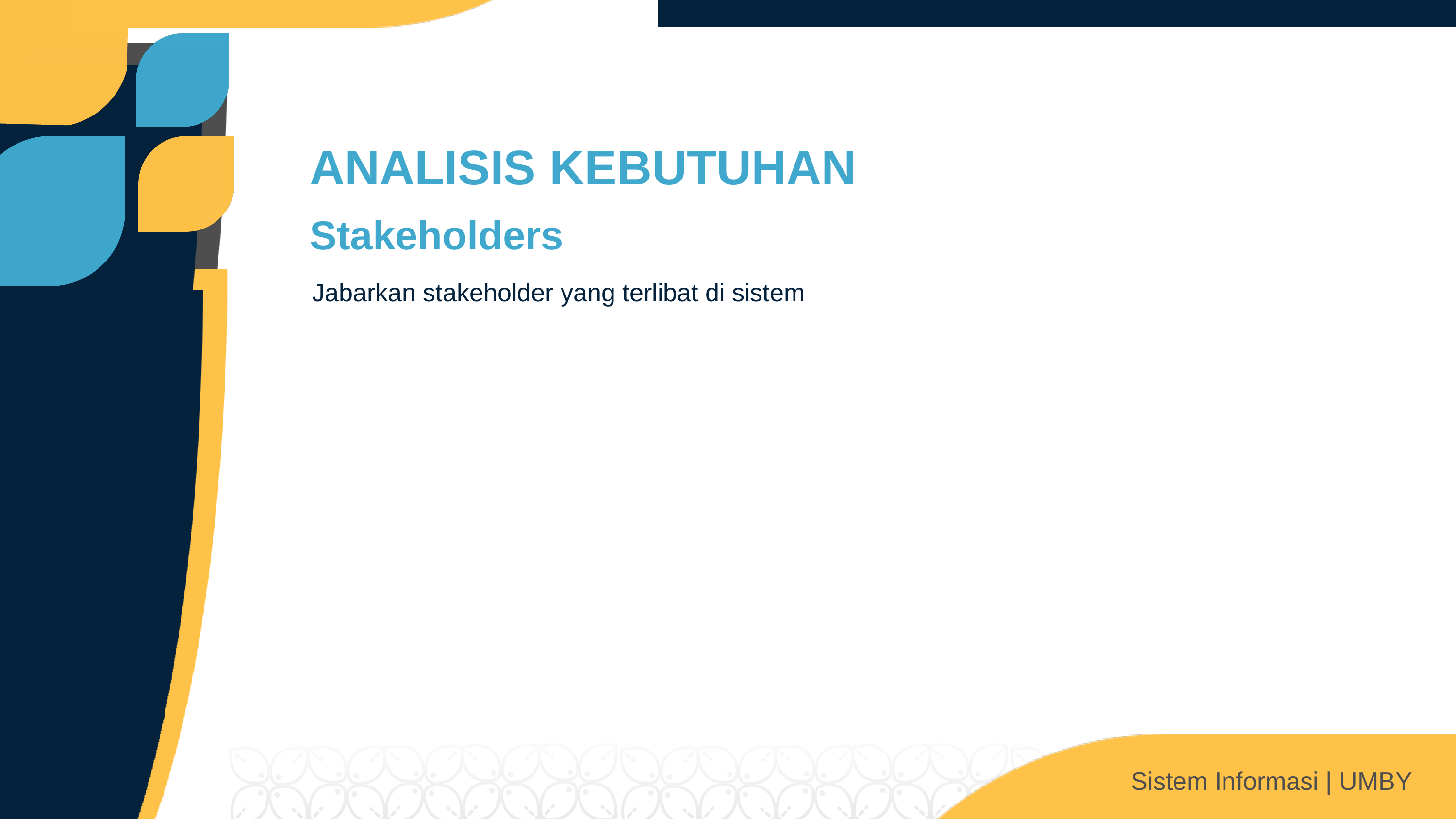

ANALISIS KEBUTUHAN

Stakeholders

Jabarkan stakeholder yang terlibat di sistem

Sistem Informasi | UMBY